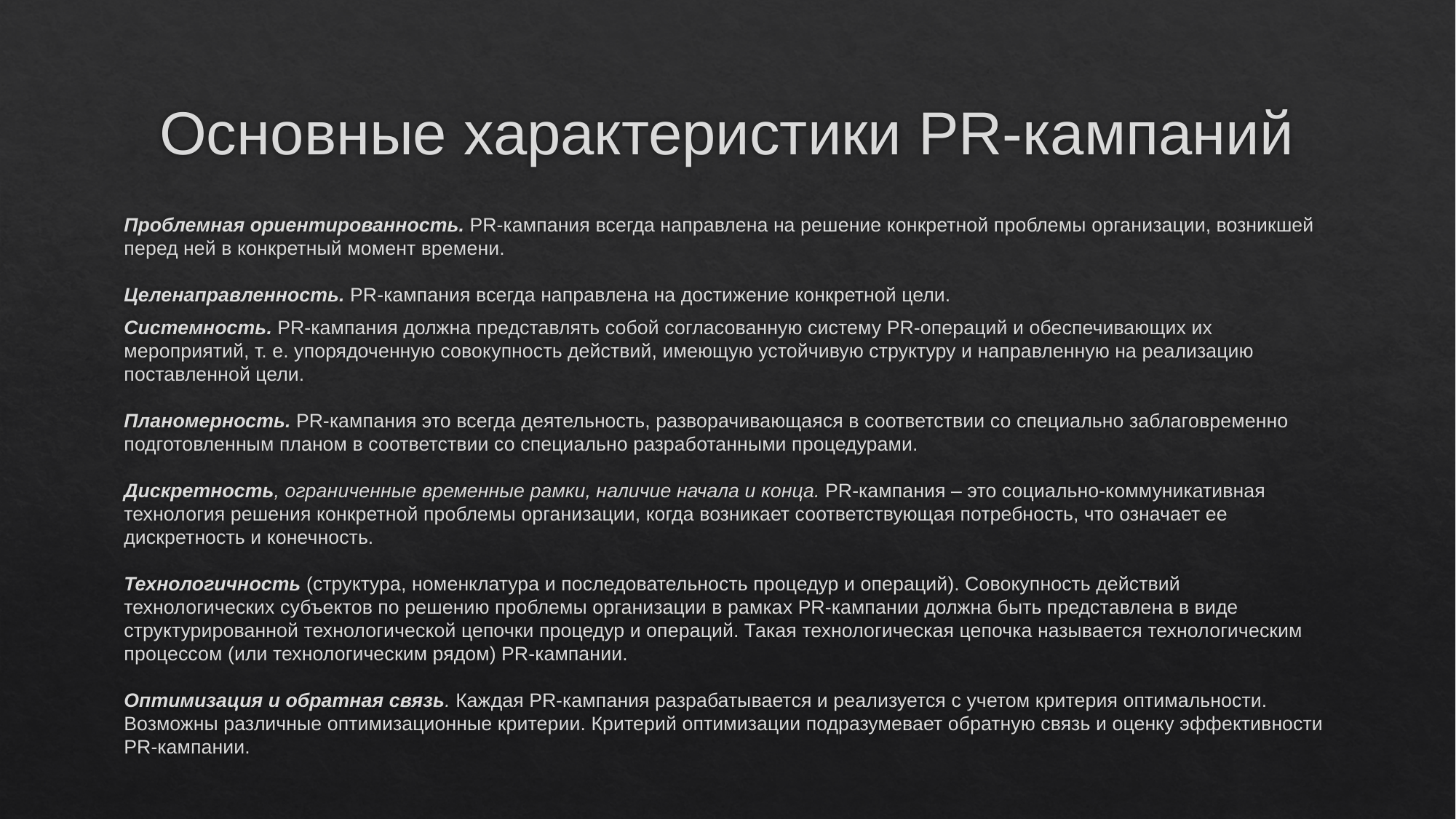

# Основные характеристики PR-кампаний
Проблемная ориентированность. PR-кампания всегда направлена на решение конкретной проблемы организации, возникшей перед ней в конкретный момент времени.
Целенаправленность. PR-кампания всегда направлена на достижение конкретной цели.
Системность. PR-кампания должна представлять собой согласованную систему PR-операций и обеспечивающих их мероприятий, т. е. упорядоченную совокупность действий, имеющую устойчивую структуру и направленную на реализацию поставленной цели.
Планомерность. PR-кампания это всегда деятельность, разворачивающаяся в соответствии со специально заблаговременно подготовленным планом в соответствии со специально разработанными процедурами.
Дискретность, ограниченные временные рамки, наличие начала и конца. PR-кампания – это социально-коммуникативная технология решения конкретной проблемы организации, когда возникает соответствующая потребность, что означает ее дискретность и конечность. 
Технологичность (структура, номенклатура и последовательность процедур и операций). Совокупность действий технологических субъектов по решению проблемы организации в рамках PR-кампании должна быть представлена в виде структурированной технологической цепочки процедур и операций. Такая технологическая цепочка называется технологическим процессом (или технологическим рядом) PR-кампании.
Оптимизация и обратная связь. Каждая PR-кампания разрабатывается и реализуется с учетом критерия оптимальности. Возможны различные оптимизационные критерии. Критерий оптимизации подразумевает обратную связь и оценку эффективности PR-кампании.